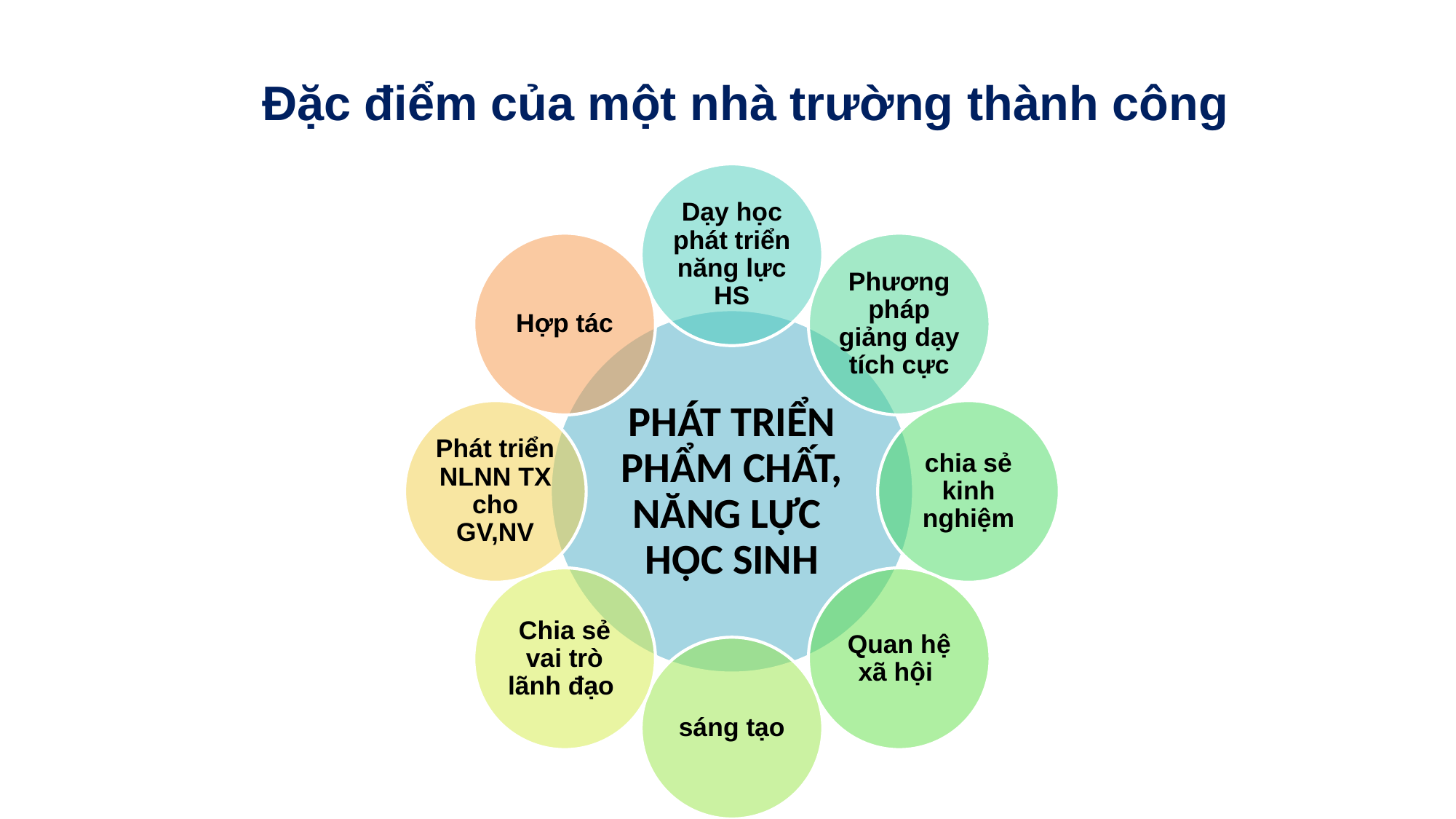

# Đặc điểm của một nhà trường thành công
PHÁT TRIỂN PHẨM CHẤT, NĂNG LỰC  HỌC SINH
Dạy học phát triển năng lực HS
Phương pháp giảng dạy tích cực
chia sẻ kinh nghiệm
Quan hệ xã hội
sáng tạo
Chia sẻ vai trò lãnh đạo
Phát triển NLNN TX cho GV,NV
Hợp tác